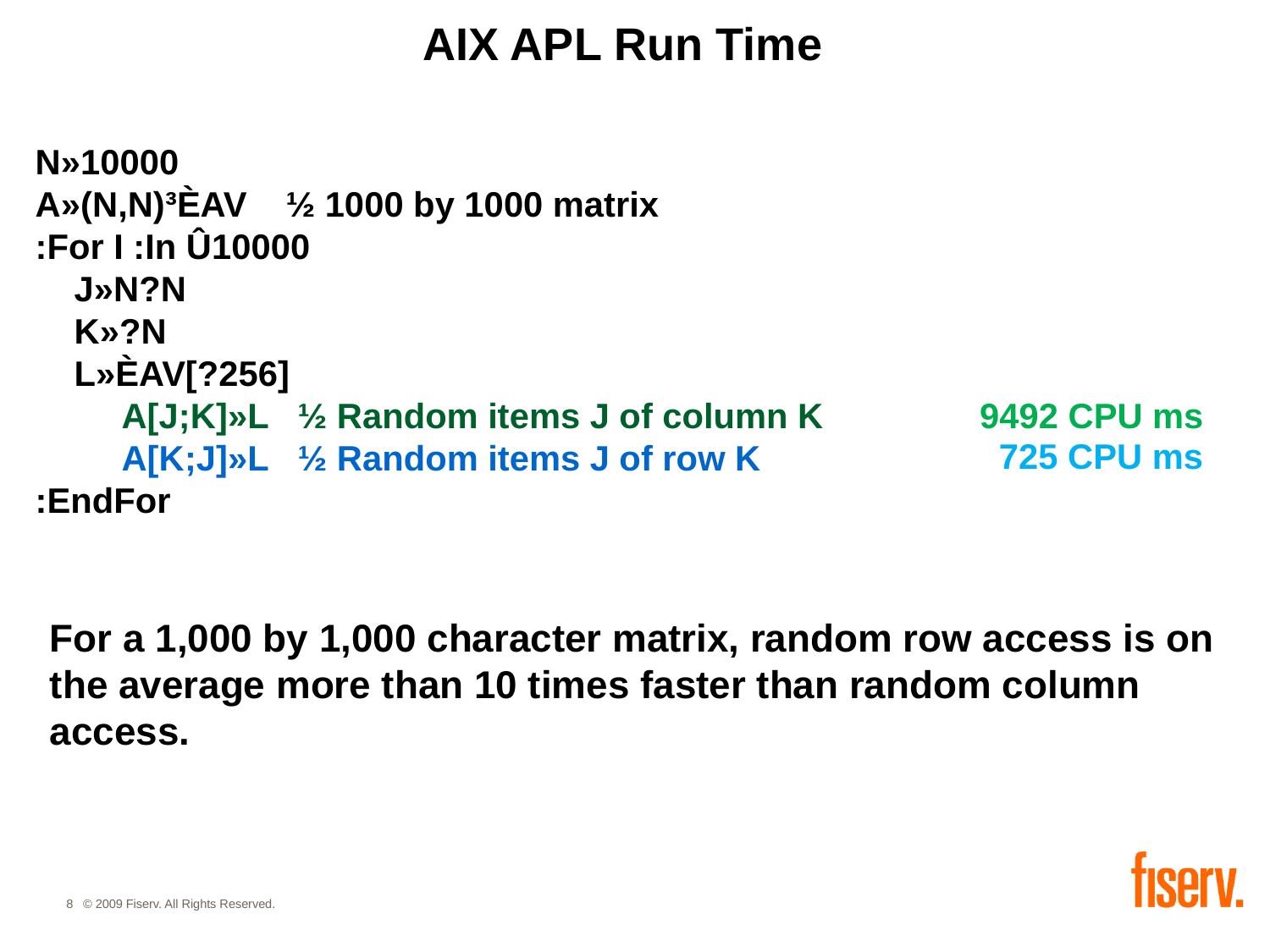

# AIX APL Run Time
N»10000
A»(N,N)³ÈAV    ½ 1000 by 1000 matrix
:For I :In Û10000
    J»N?N
    K»?N
    L»ÈAV[?256]

:EndFor

A[J;K]»L   ½ Random items J of column K
9492 CPU ms
725 CPU ms
A[K;J]»L   ½ Random items J of row K
For a 1,000 by 1,000 character matrix, random row access is on the average more than 10 times faster than random column access.